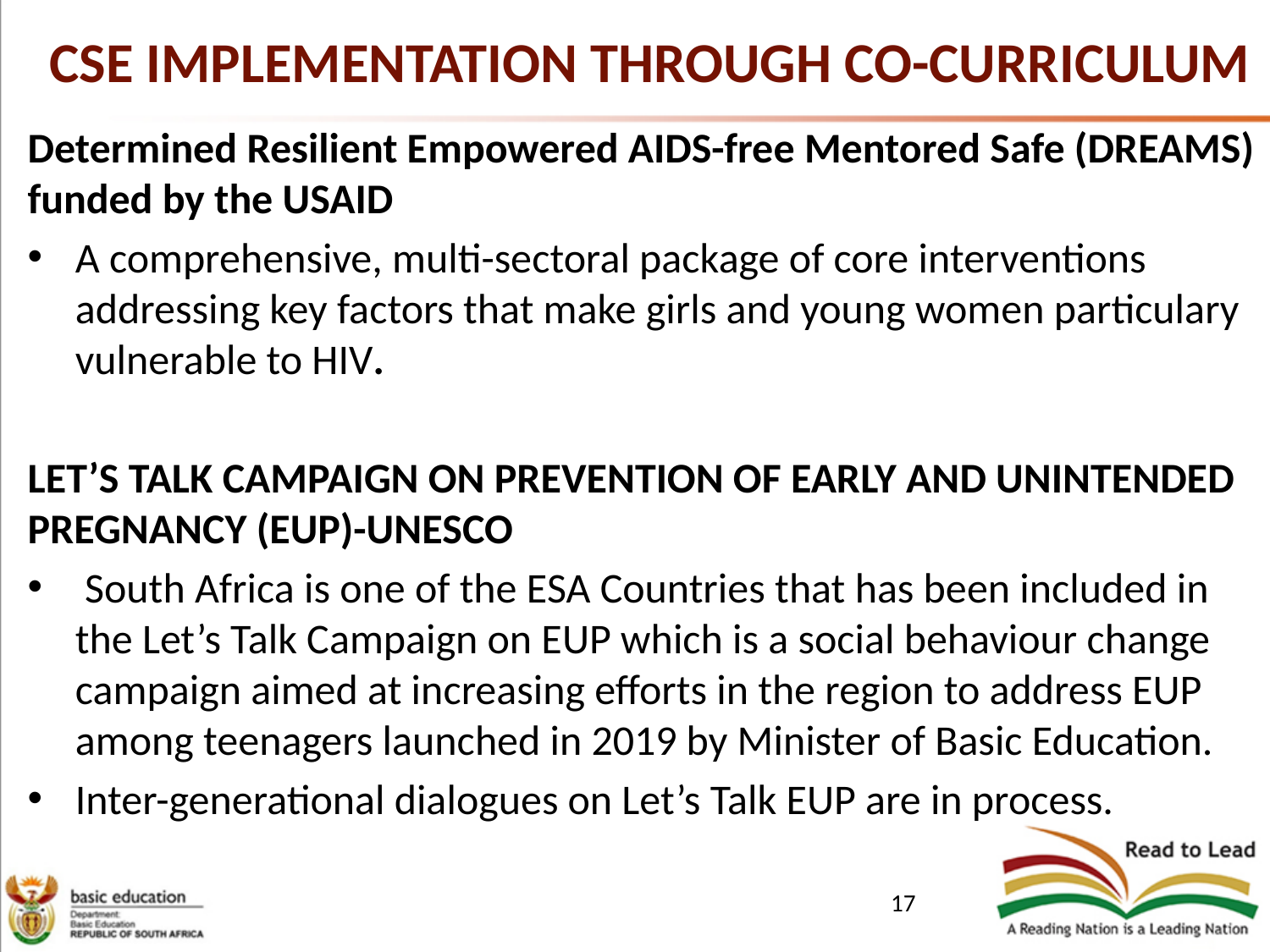

# CSE IMPLEMENTATION THROUGH CO-CURRICULUM
Determined Resilient Empowered AIDS-free Mentored Safe (DREAMS) funded by the USAID
A comprehensive, multi-sectoral package of core interventions addressing key factors that make girls and young women particulary vulnerable to HIV.

LET’S TALK CAMPAIGN ON PREVENTION OF EARLY AND UNINTENDED PREGNANCY (EUP)-UNESCO
 South Africa is one of the ESA Countries that has been included in the Let’s Talk Campaign on EUP which is a social behaviour change campaign aimed at increasing efforts in the region to address EUP among teenagers launched in 2019 by Minister of Basic Education.
Inter-generational dialogues on Let’s Talk EUP are in process.

17